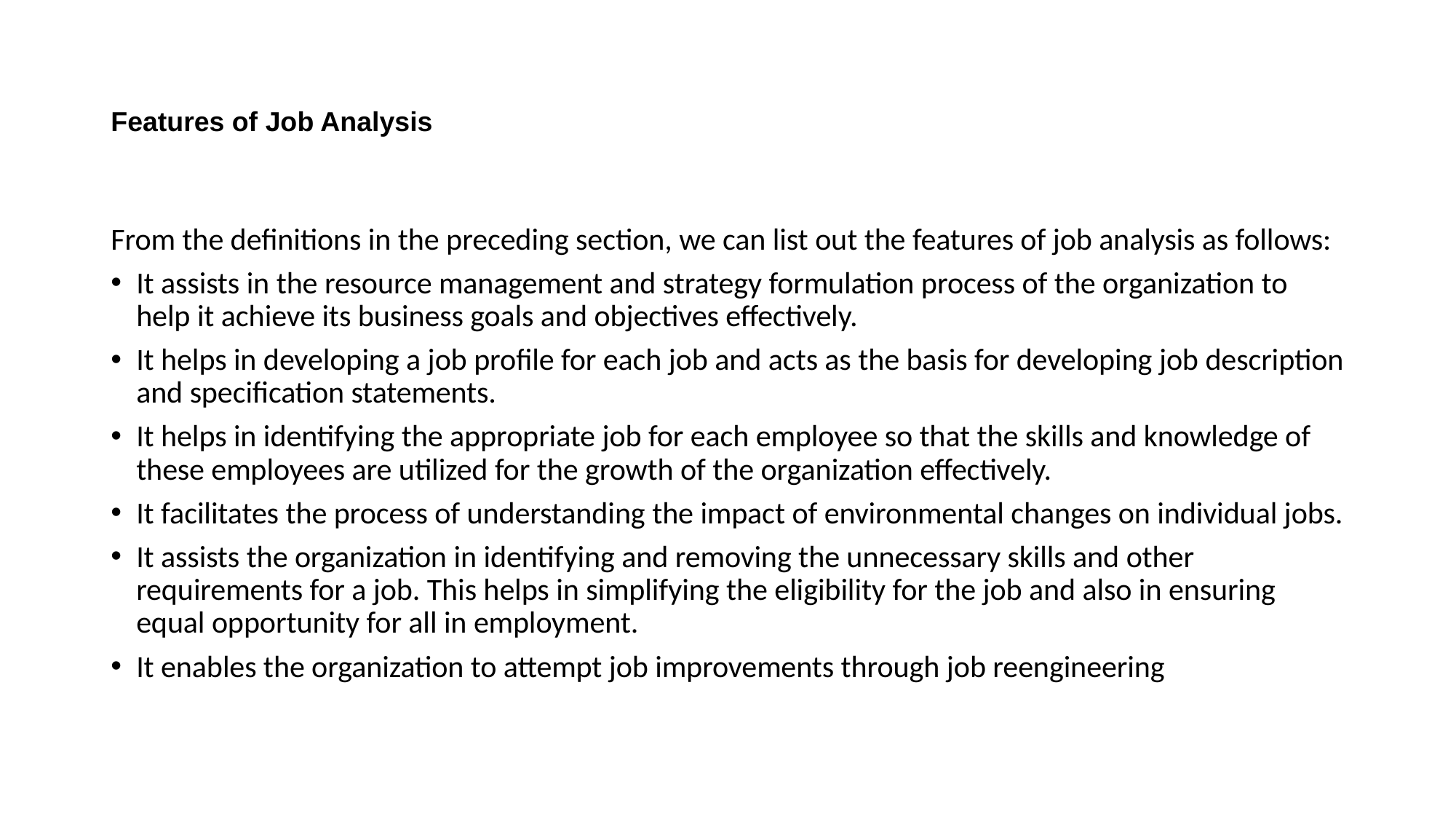

# Features of Job Analysis
From the definitions in the preceding section, we can list out the features of job analysis as follows:
It assists in the resource management and strategy formulation process of the organization to help it achieve its business goals and objectives effectively.
It helps in developing a job profile for each job and acts as the basis for developing job description and specification statements.
It helps in identifying the appropriate job for each employee so that the skills and knowledge of these employees are utilized for the growth of the organization effectively.
It facilitates the process of understanding the impact of environmental changes on individual jobs.
It assists the organization in identifying and removing the unnecessary skills and other requirements for a job. This helps in simplifying the eligibility for the job and also in ensuring equal opportunity for all in employment.
It enables the organization to attempt job improvements through job reengineering